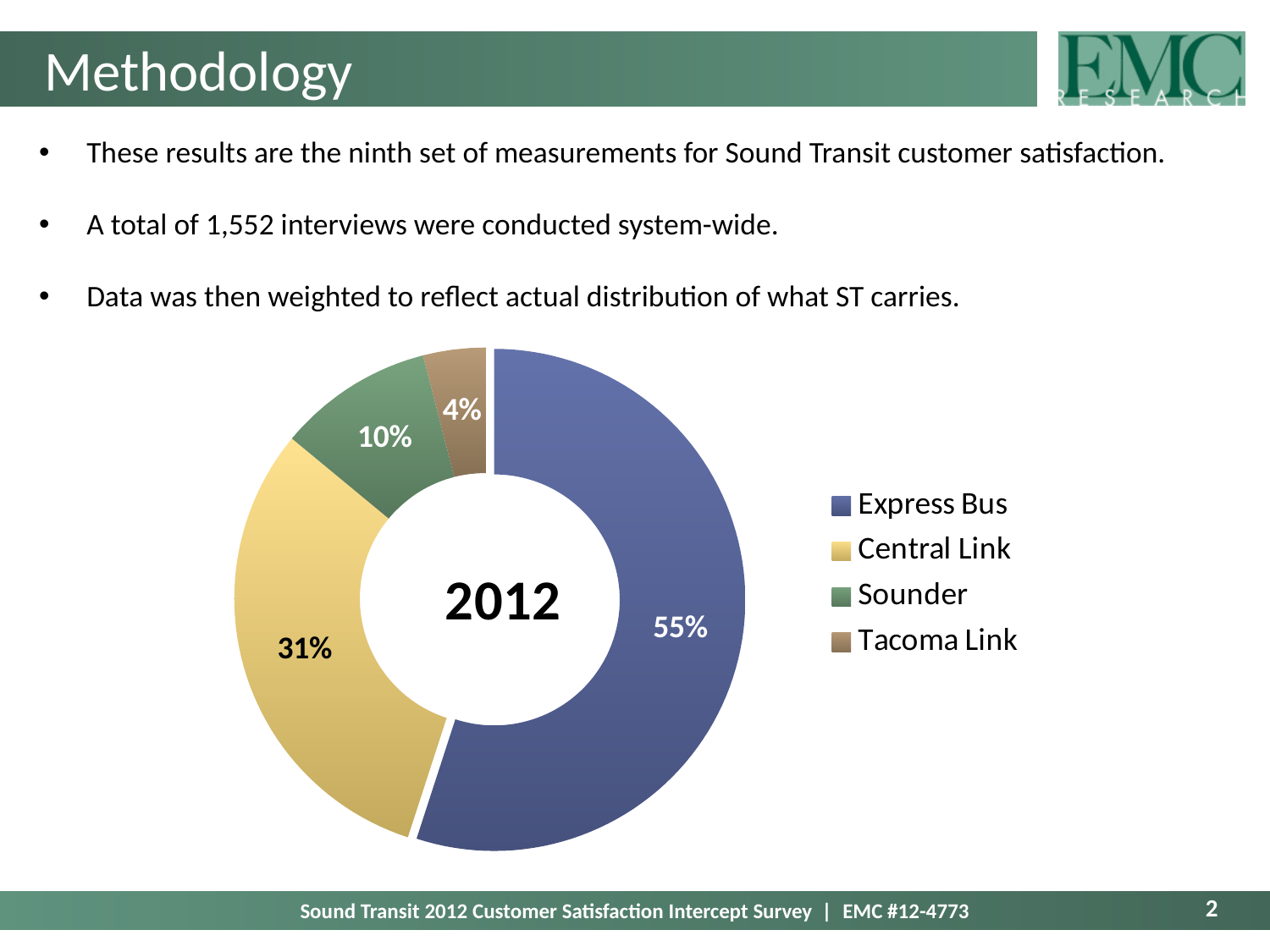

# Methodology
These results are the ninth set of measurements for Sound Transit customer satisfaction.

A total of 1,552 interviews were conducted system-wide.

Data was then weighted to reflect actual distribution of what ST carries.

### Chart:

| Category | 2012 |
|---|---|
| Express Bus | 0.55 |
| Central Link | 0.31 |
| Sounder | 0.1 |
| Tacoma Link | 0.04 |